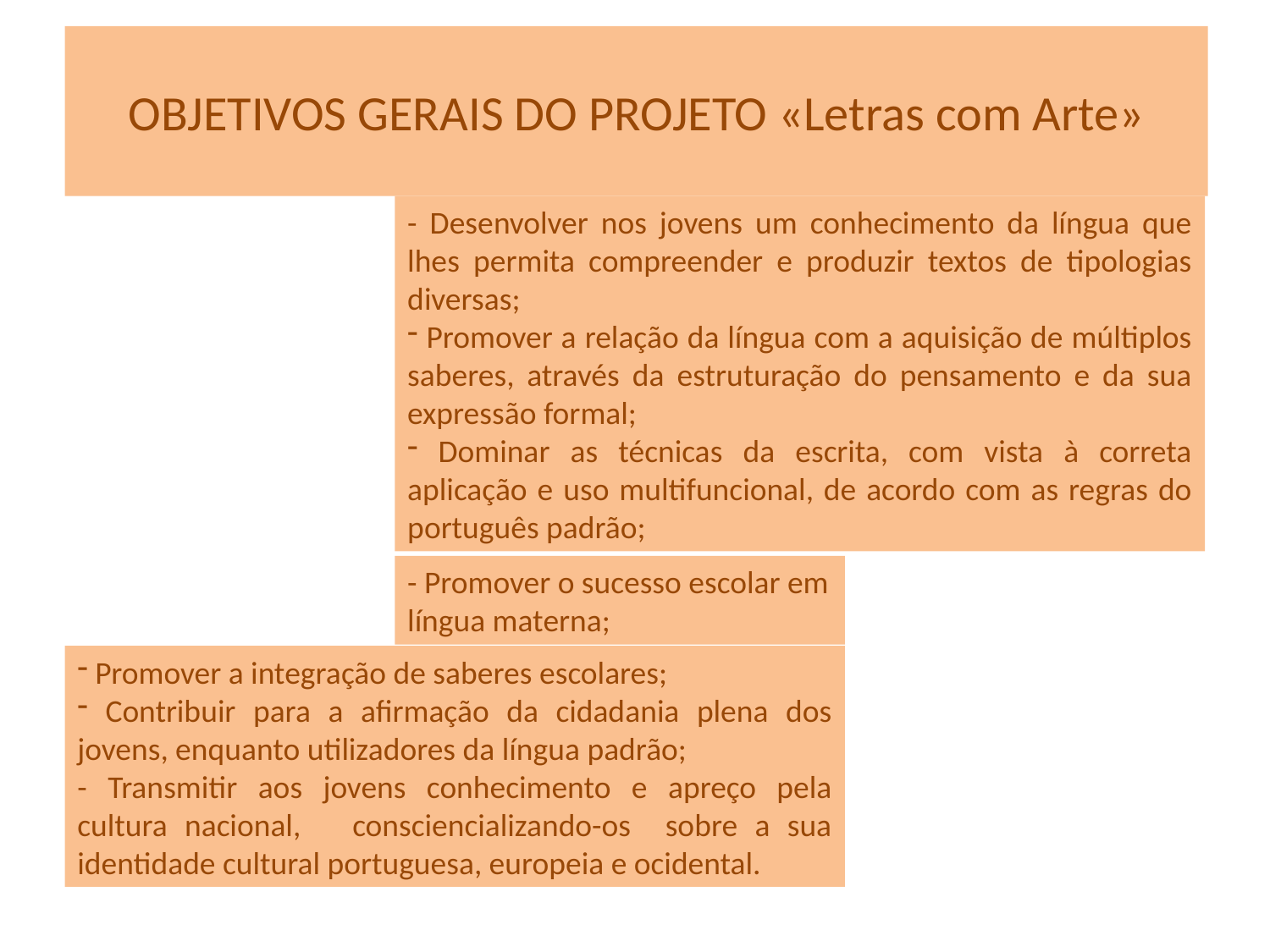

# OBJETIVOS GERAIS DO PROJETO «Letras com Arte»
- Desenvolver nos jovens um conhecimento da língua que lhes permita compreender e produzir textos de tipologias diversas;
 Promover a relação da língua com a aquisição de múltiplos saberes, através da estruturação do pensamento e da sua expressão formal;
 Dominar as técnicas da escrita, com vista à correta aplicação e uso multifuncional, de acordo com as regras do português padrão;
- Promover o sucesso escolar em língua materna;
 Promover a integração de saberes escolares;
 Contribuir para a afirmação da cidadania plena dos jovens, enquanto utilizadores da língua padrão;
- Transmitir aos jovens conhecimento e apreço pela cultura nacional,   consciencializando-os  sobre a sua identidade cultural portuguesa, europeia e ocidental.